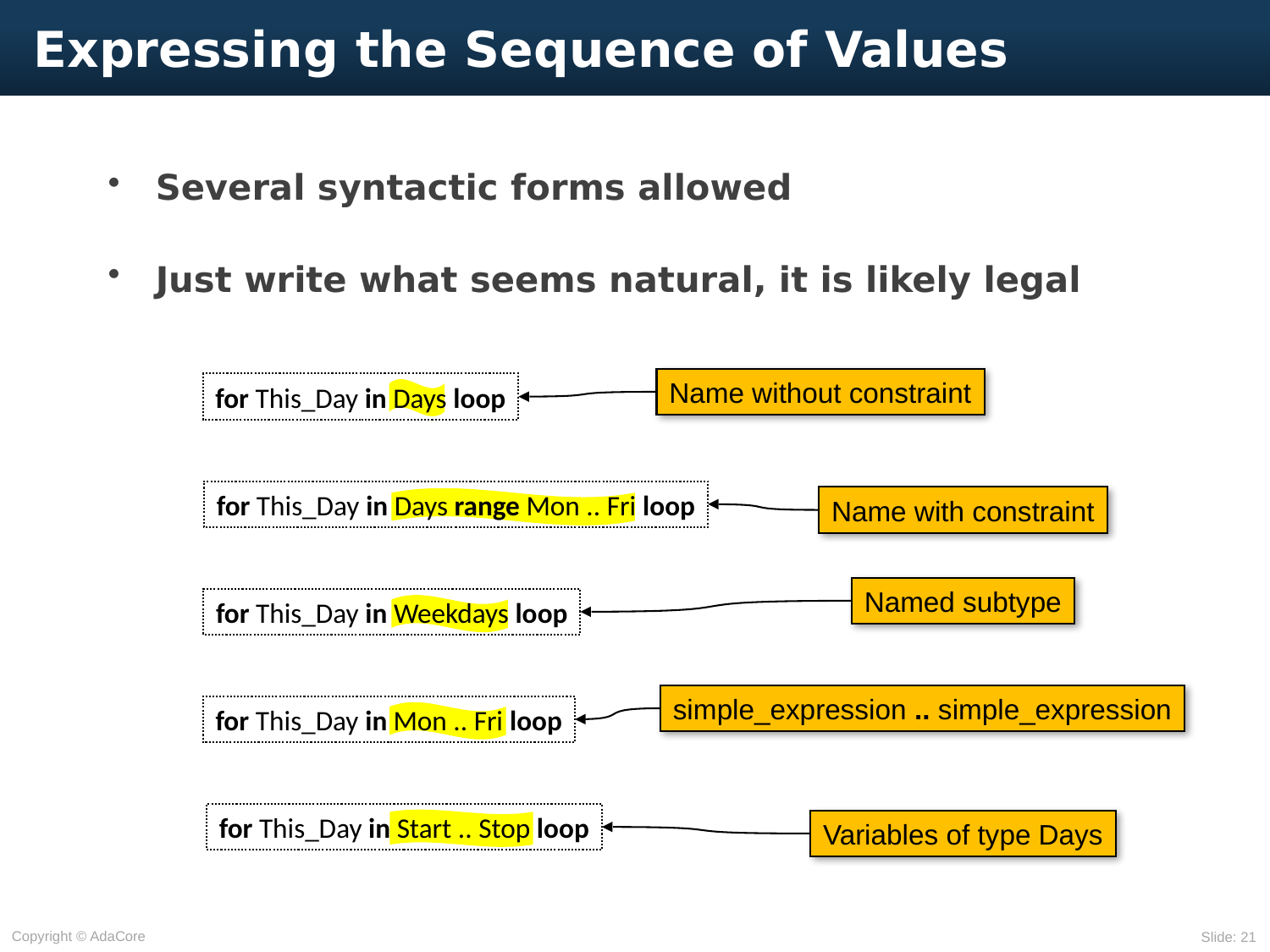

# Expressing the Sequence of Values
Several syntactic forms allowed
Just write what seems natural, it is likely legal
Name without constraint
for This_Day in Days loop

for This_Day in Days range Mon .. Fri loop

Name with constraint
Named subtype
for This_Day in Weekdays loop

simple_expression .. simple_expression
for This_Day in Mon .. Fri loop

for This_Day in Start .. Stop loop

Variables of type Days